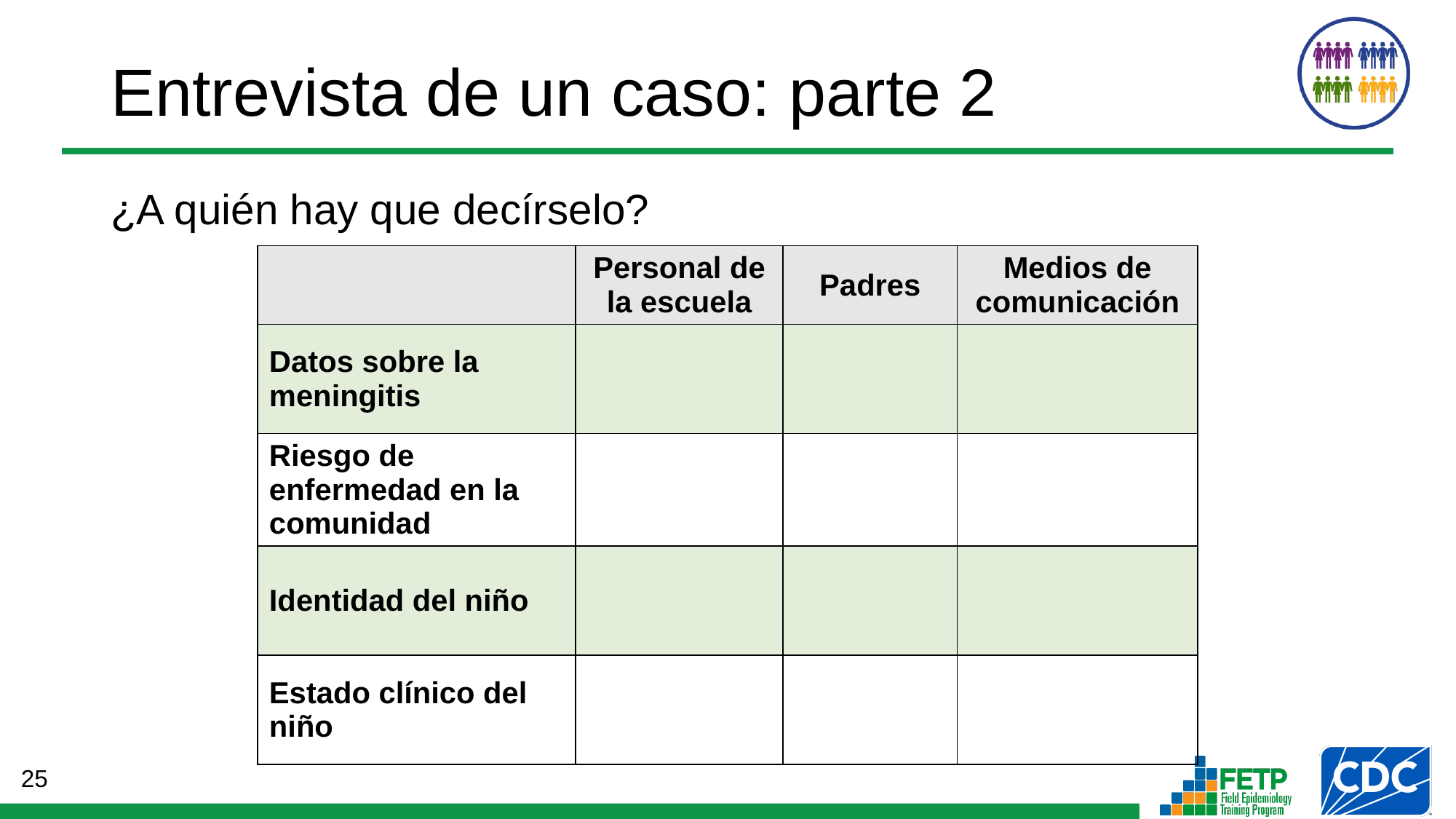

# Entrevista de un caso: parte 2
¿A quién hay que decírselo?

|  | Personal de la escuela | Padres | Medios de comunicación |
| --- | --- | --- | --- |
| Datos sobre la meningitis |  |  |  |
| Riesgo de enfermedad en la comunidad |  |  |  |
| Identidad del niño |  |  |  |
| Estado clínico del niño |  |  |  |